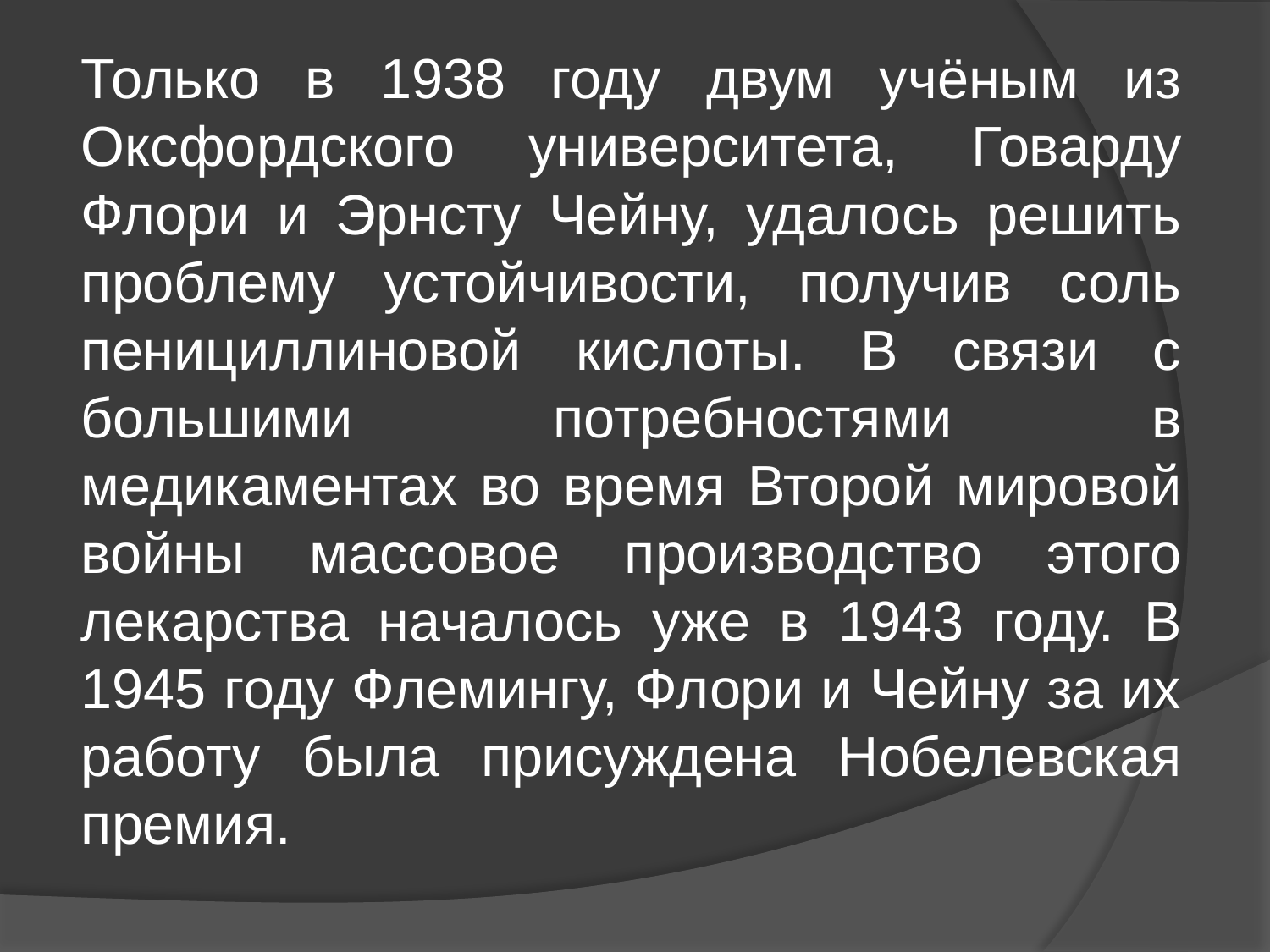

Только в 1938 году двум учёным из Оксфордского университета, Говарду Флори и Эрнсту Чейну, удалось решить проблему устойчивости, получив соль пенициллиновой кислоты. В связи с большими потребностями в медикаментах во время Второй мировой войны массовое производство этого лекарства началось уже в 1943 году. В 1945 году Флемингу, Флори и Чейну за их работу была присуждена Нобелевская премия.
#